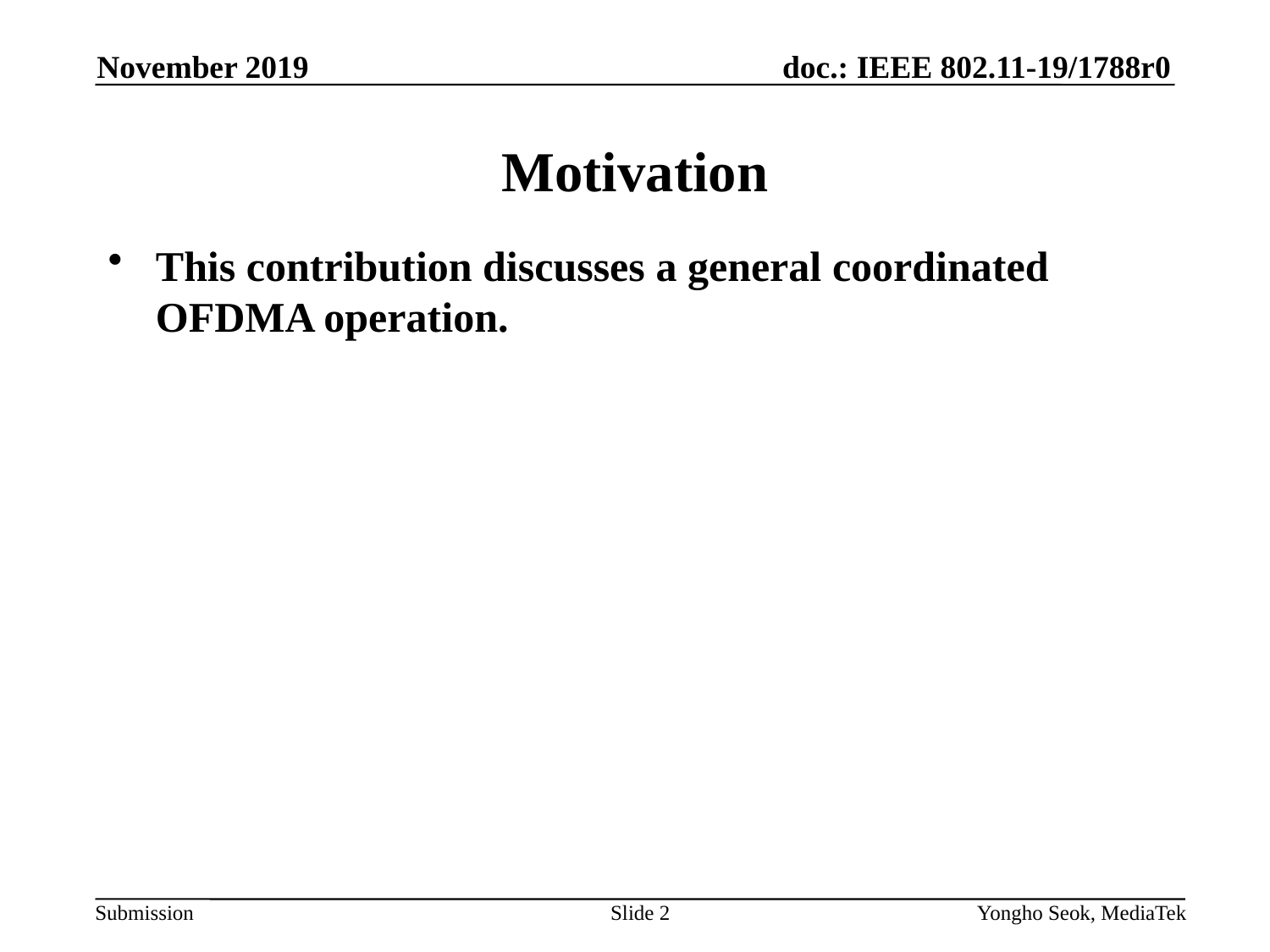

November 2019
# Motivation
This contribution discusses a general coordinated OFDMA operation.
Slide 2
Yongho Seok, MediaTek